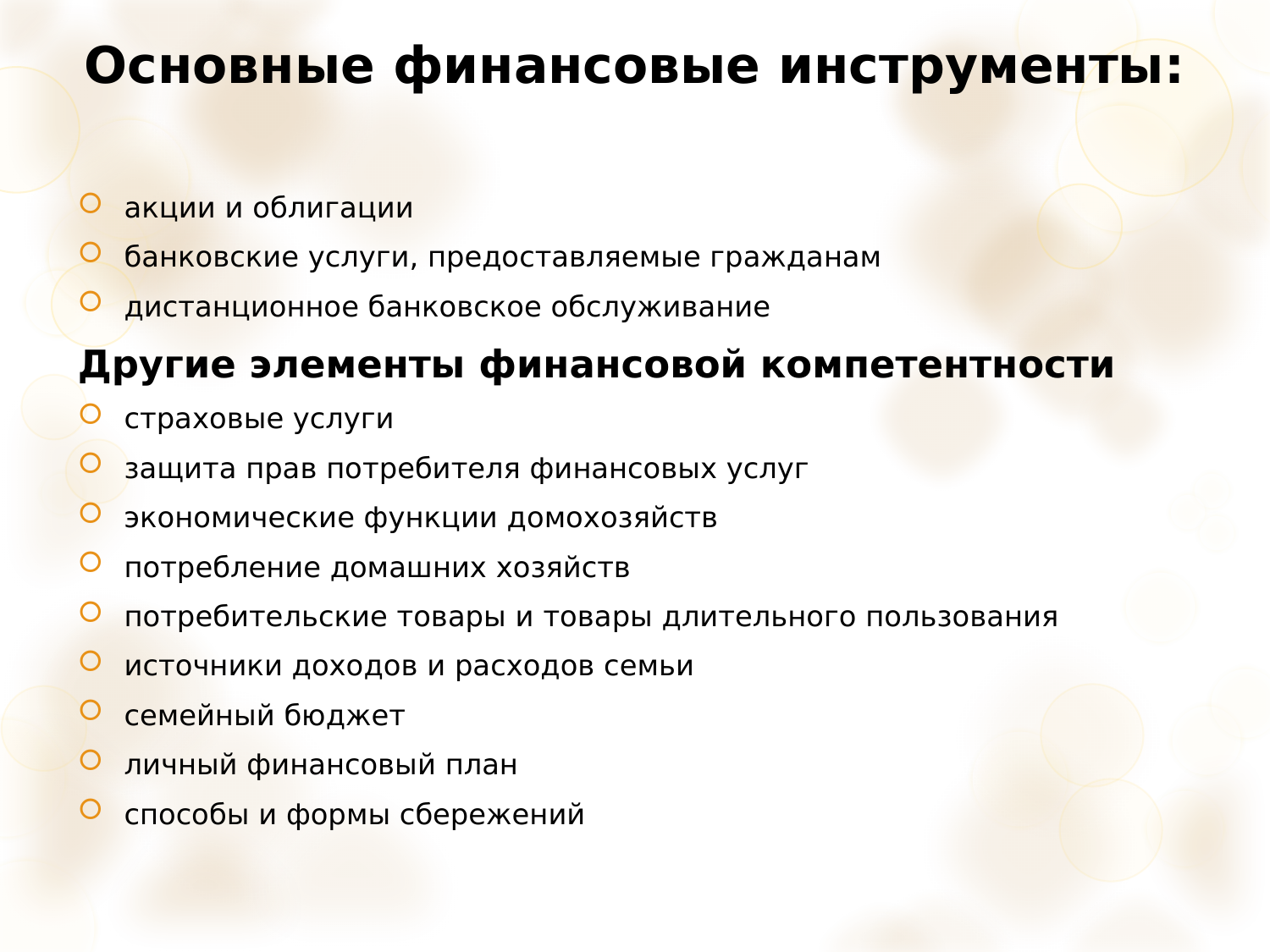

Основные финансовые инструменты:

акции и облигации
банковские услуги, предоставляемые гражданам
дистанционное банковское обслуживание
Другие элементы финансовой компетентности
страховые услуги
защита прав потребителя финансовых услуг
экономические функции домохозяйств
потребление домашних хозяйств
потребительские товары и товары длительного пользования
источники доходов и расходов семьи
семейный бюджет
личный финансовый план
способы и формы сбережений

#